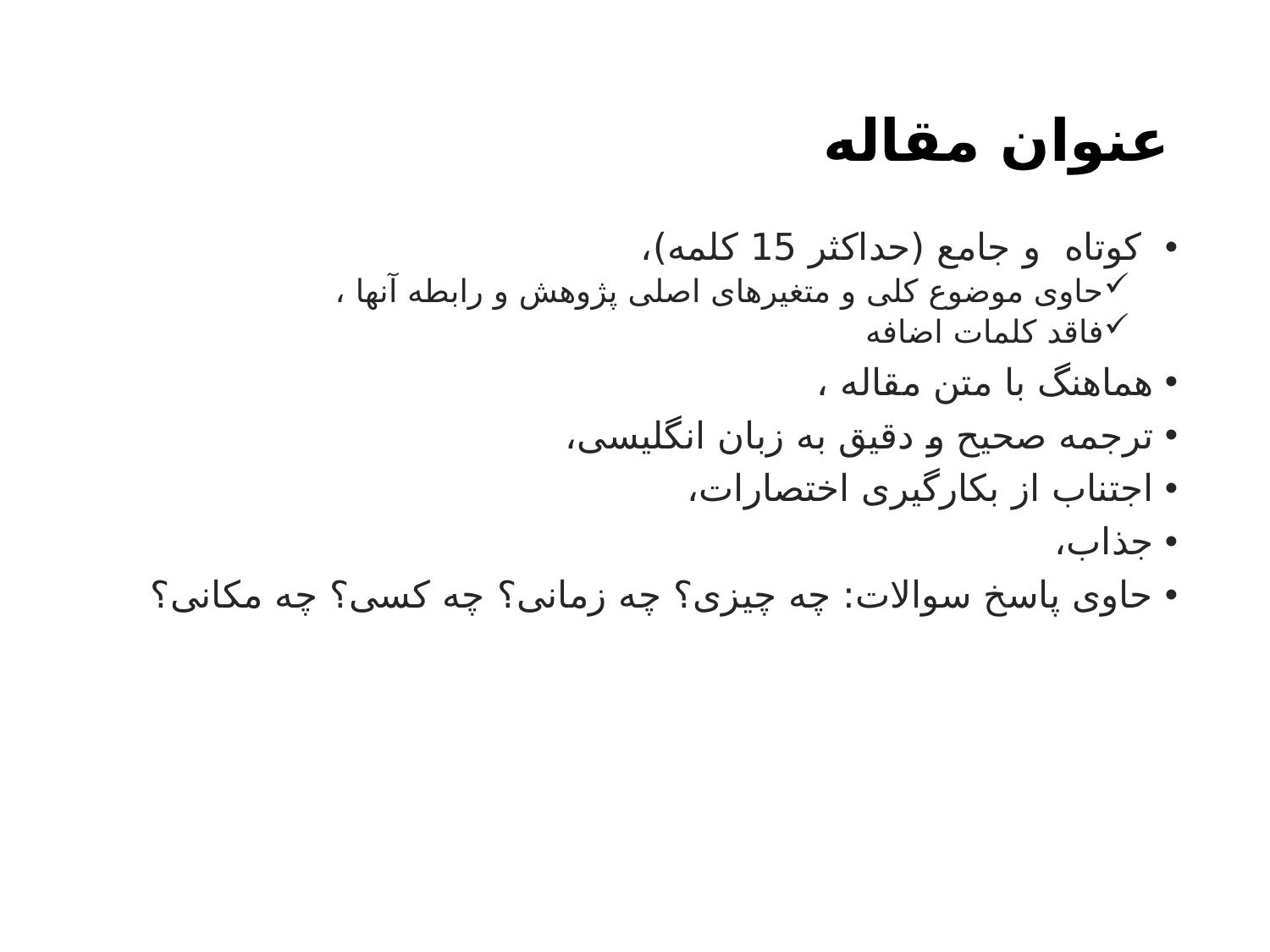

# عنوان مقاله
 کوتاه  و جامع (حداکثر 15 کلمه)،
حاوى موضوع کلى و متغیرهای اصلی پژوهش و رابطه آنها ،
فاقد کلمات اضافه
هماهنگ با متن مقاله ،
ترجمه صحیح و دقیق به زبان انگلیسی،
اجتناب از بکارگیری اختصارات،
جذاب،
حاوی پاسخ سوالات: چه چیزی؟ چه زمانی؟ چه کسی؟ چه مکانی؟
15 November 2021
salman.khazaei61@gmail.com
28